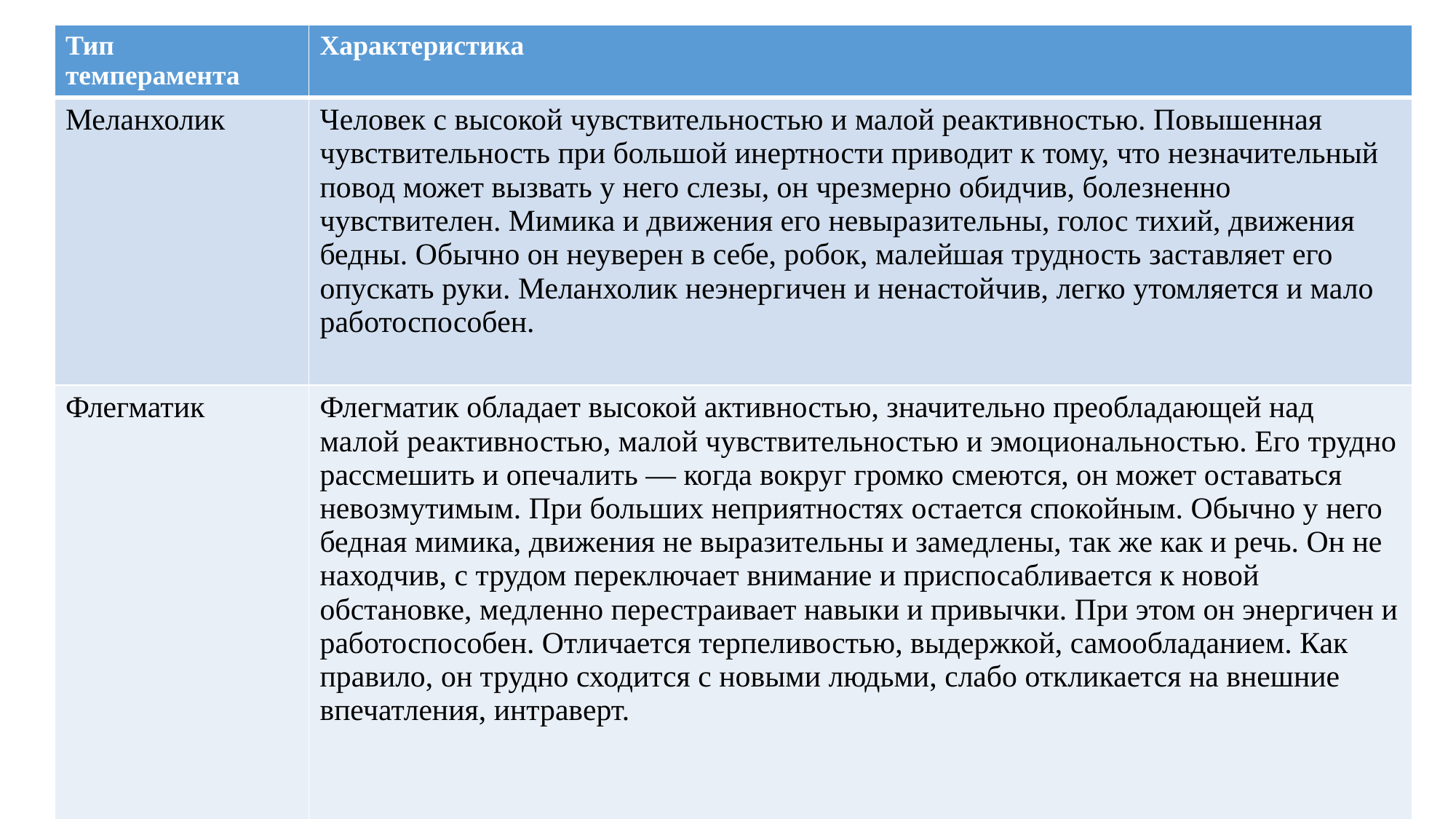

| Тип темперамента | Характеристика |
| --- | --- |
| Меланхолик | Человек с высокой чувствительностью и малой реактивностью. Повышенная чувствительность при большой инертности приводит к тому, что незначительный повод может вызвать у него слезы, он чрезмерно обидчив, болезненно чувствителен. Мимика и движения его невыразительны, голос тихий, движения бедны. Обычно он неуверен в себе, робок, малейшая трудность заставляет его опускать руки. Меланхолик неэнергичен и ненастойчив, легко утомляется и мало работоспособен. |
| Флегматик | Флегматик обладает высокой активностью, значительно преобладающей над малой реактивностью, малой чувствительностью и эмоциональностью. Его трудно рассмешить и опечалить — когда вокруг громко смеются, он может оставаться невозмутимым. При больших неприятностях остается спокойным. Обычно у него бедная мимика, движения не выразительны и замедлены, так же как и речь. Он не находчив, с трудом переключает внимание и приспосабливается к новой обстановке, медленно перестраивает навыки и привычки. При этом он энергичен и работоспособен. Отличается терпеливостью, выдержкой, самообладанием. Как правило, он трудно сходится с новыми людьми, слабо откликается на внешние впечатления, интраверт. |